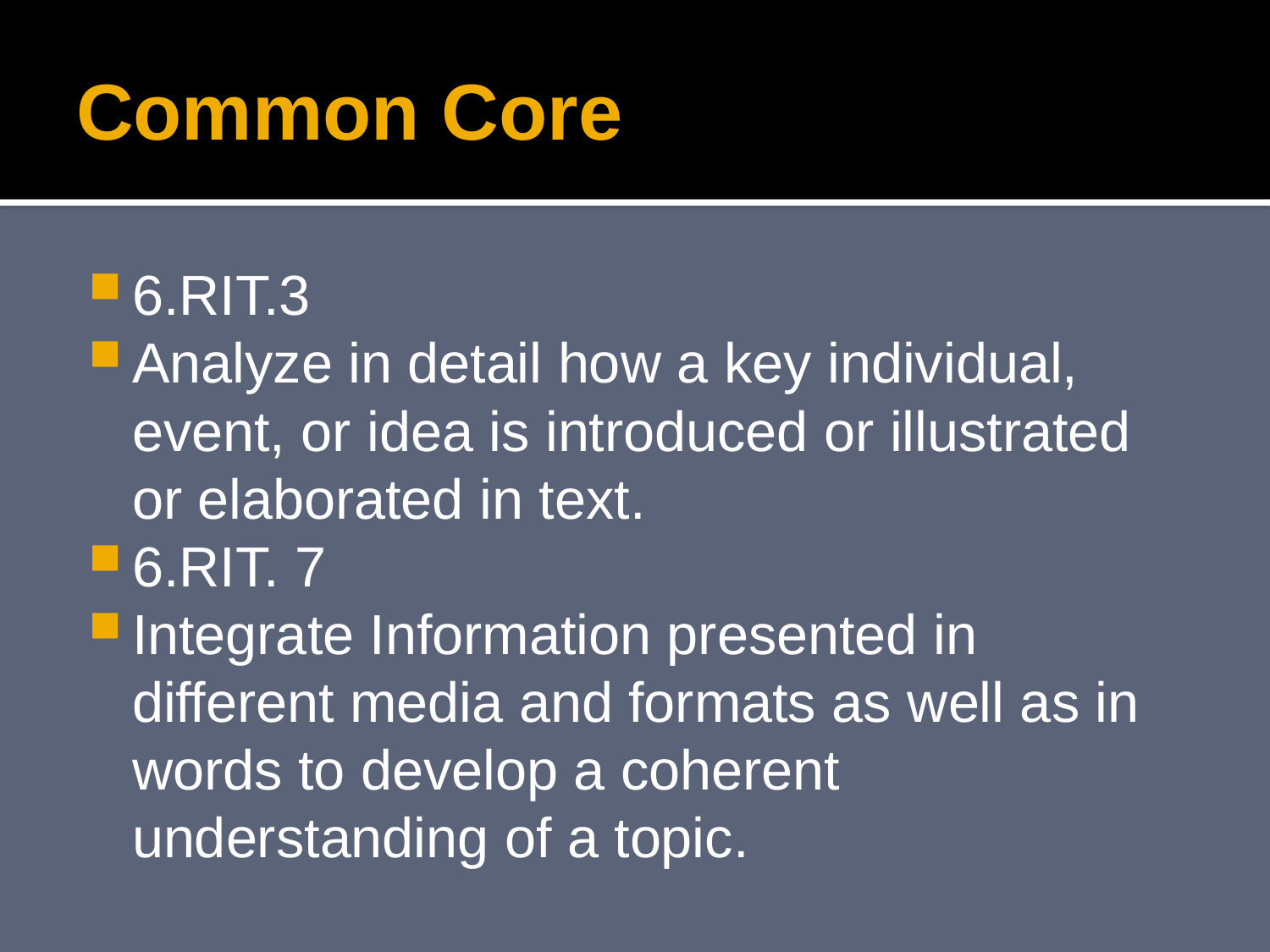

# Common Core
6.RIT.3
Analyze in detail how a key individual, event, or idea is introduced or illustrated or elaborated in text.
6.RIT. 7
Integrate Information presented in different media and formats as well as in words to develop a coherent understanding of a topic.